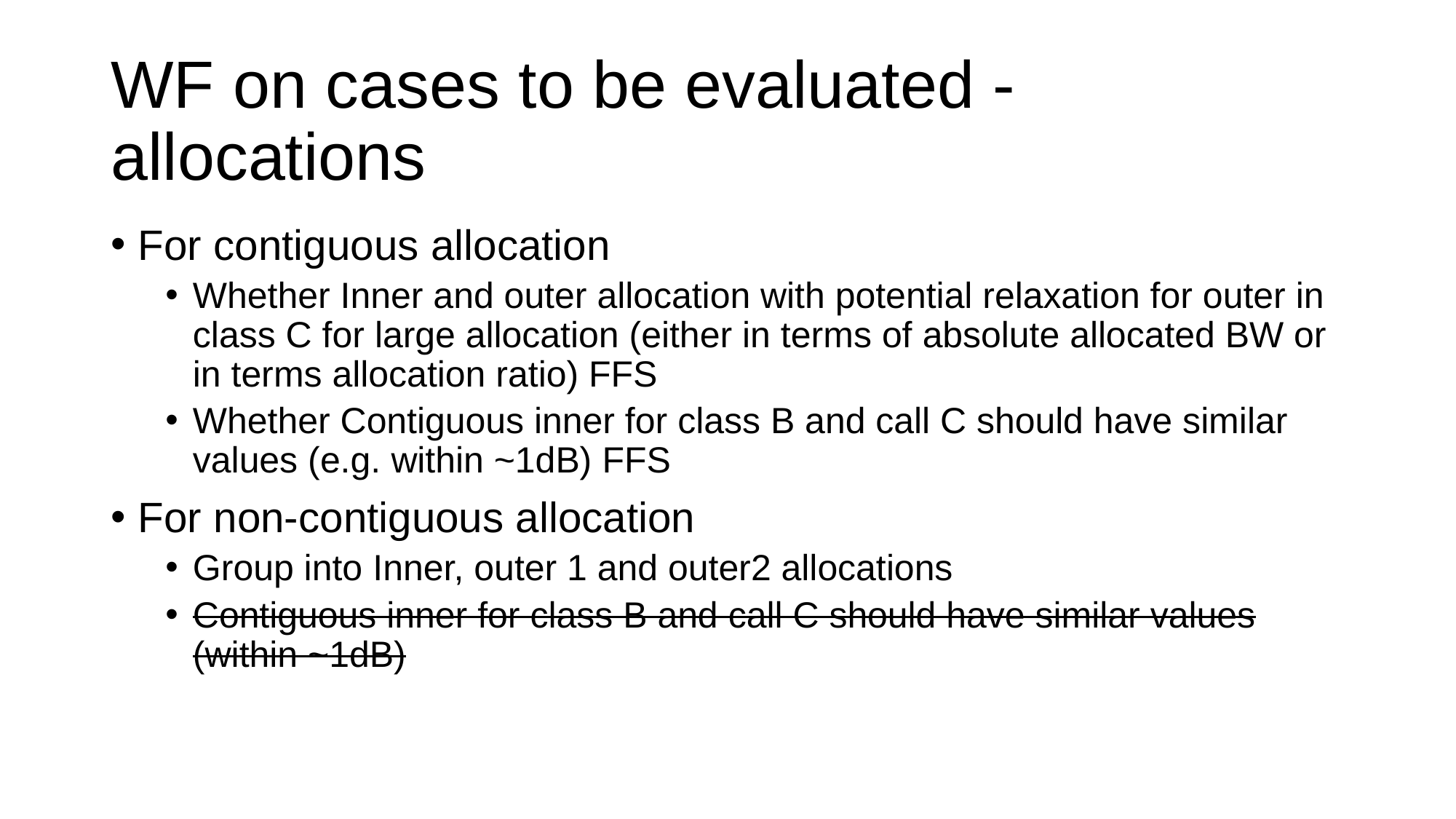

# WF on cases to be evaluated - allocations
For contiguous allocation
Whether Inner and outer allocation with potential relaxation for outer in class C for large allocation (either in terms of absolute allocated BW or in terms allocation ratio) FFS
Whether Contiguous inner for class B and call C should have similar values (e.g. within ~1dB) FFS
For non-contiguous allocation
Group into Inner, outer 1 and outer2 allocations
Contiguous inner for class B and call C should have similar values (within ~1dB)